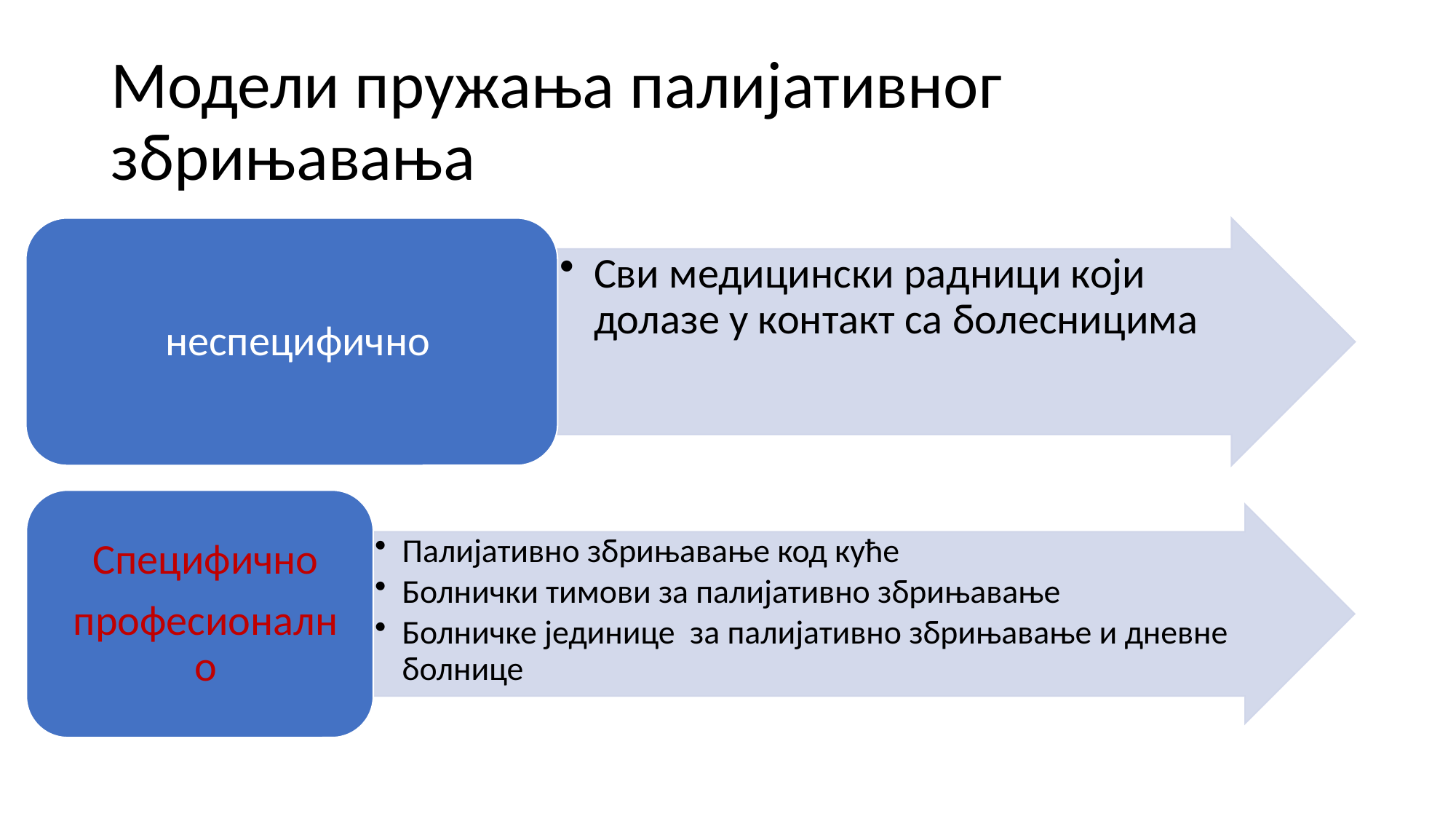

# Модели пружања палијативног збрињавања
Сви медицински радници који долазе у контакт са болесницима
неспецифично
Палијативно збрињавање код куће
Болнички тимови за палијативно збрињавање
Болничке јединице  за палијативно збрињавање и дневне болнице
Специфично
професионално